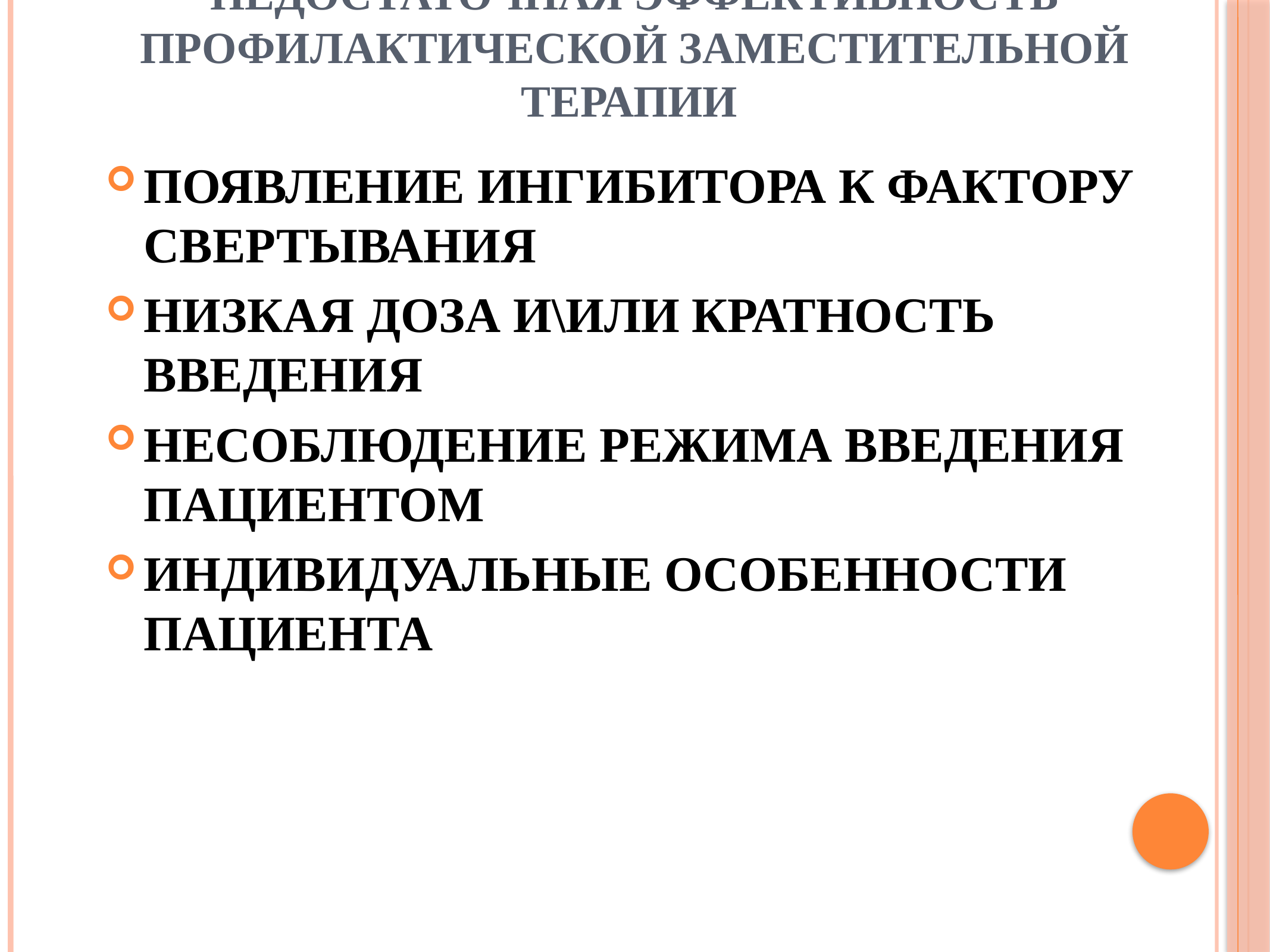

# недостаточная эффективность профилактической заместительной терапии
ПОЯВЛЕНИЕ ИНГИБИТОРА К ФАКТОРУ СВЕРТЫВАНИЯ
НИЗКАЯ ДОЗА И\ИЛИ КРАТНОСТЬ ВВЕДЕНИЯ
НЕСОБЛЮДЕНИЕ РЕЖИМА ВВЕДЕНИЯ ПАЦИЕНТОМ
ИНДИВИДУАЛЬНЫЕ ОСОБЕННОСТИ ПАЦИЕНТА